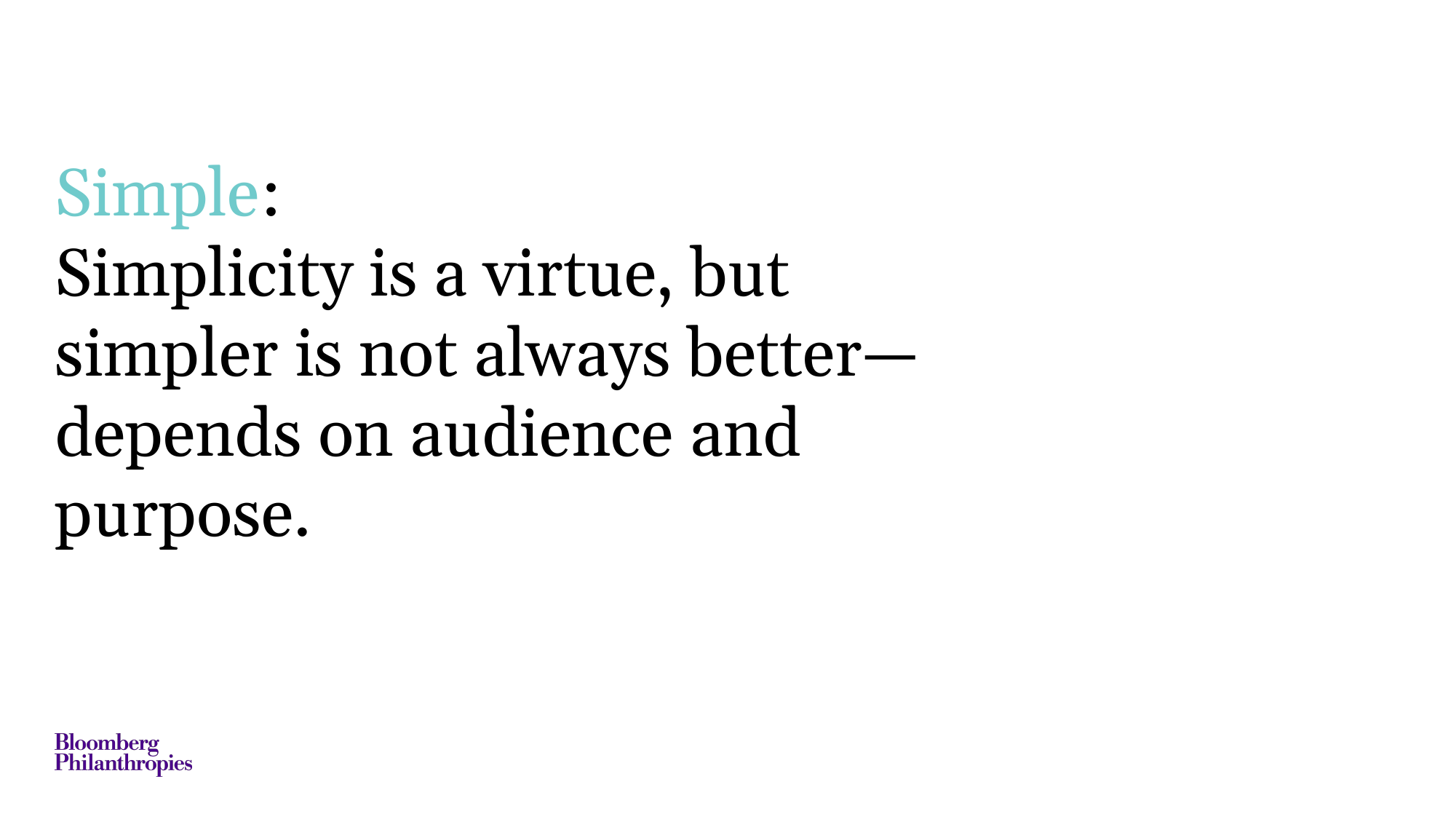

Simple:
Simplicity is a virtue, but simpler is not always better—depends on audience and purpose.